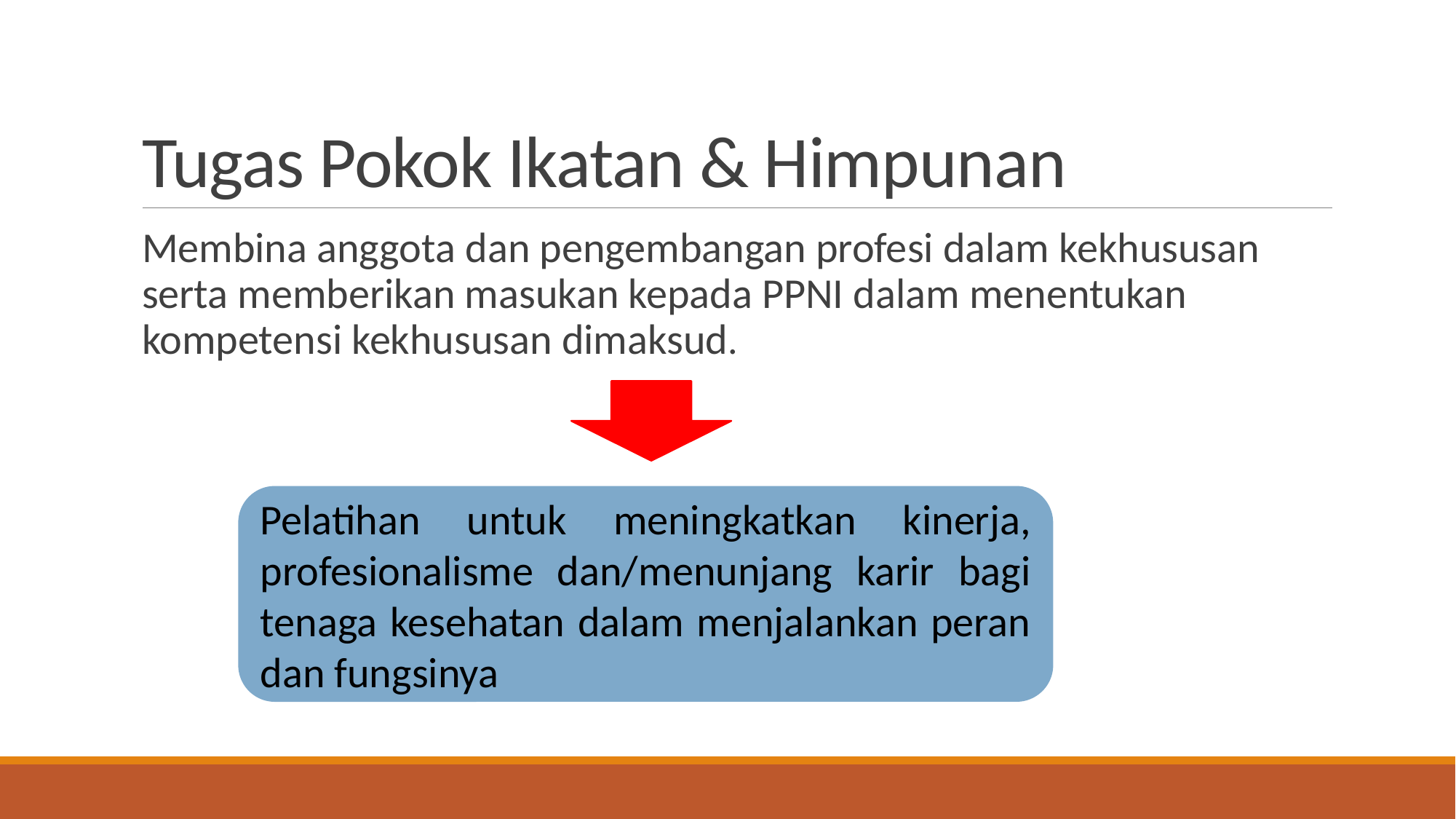

# Tugas Pokok Ikatan & Himpunan
Membina anggota dan pengembangan profesi dalam kekhususan serta memberikan masukan kepada PPNI dalam menentukan kompetensi kekhususan dimaksud.

Pelatihan untuk meningkatkan kinerja, profesionalisme dan/menunjang karir bagi tenaga kesehatan dalam menjalankan peran dan fungsinya